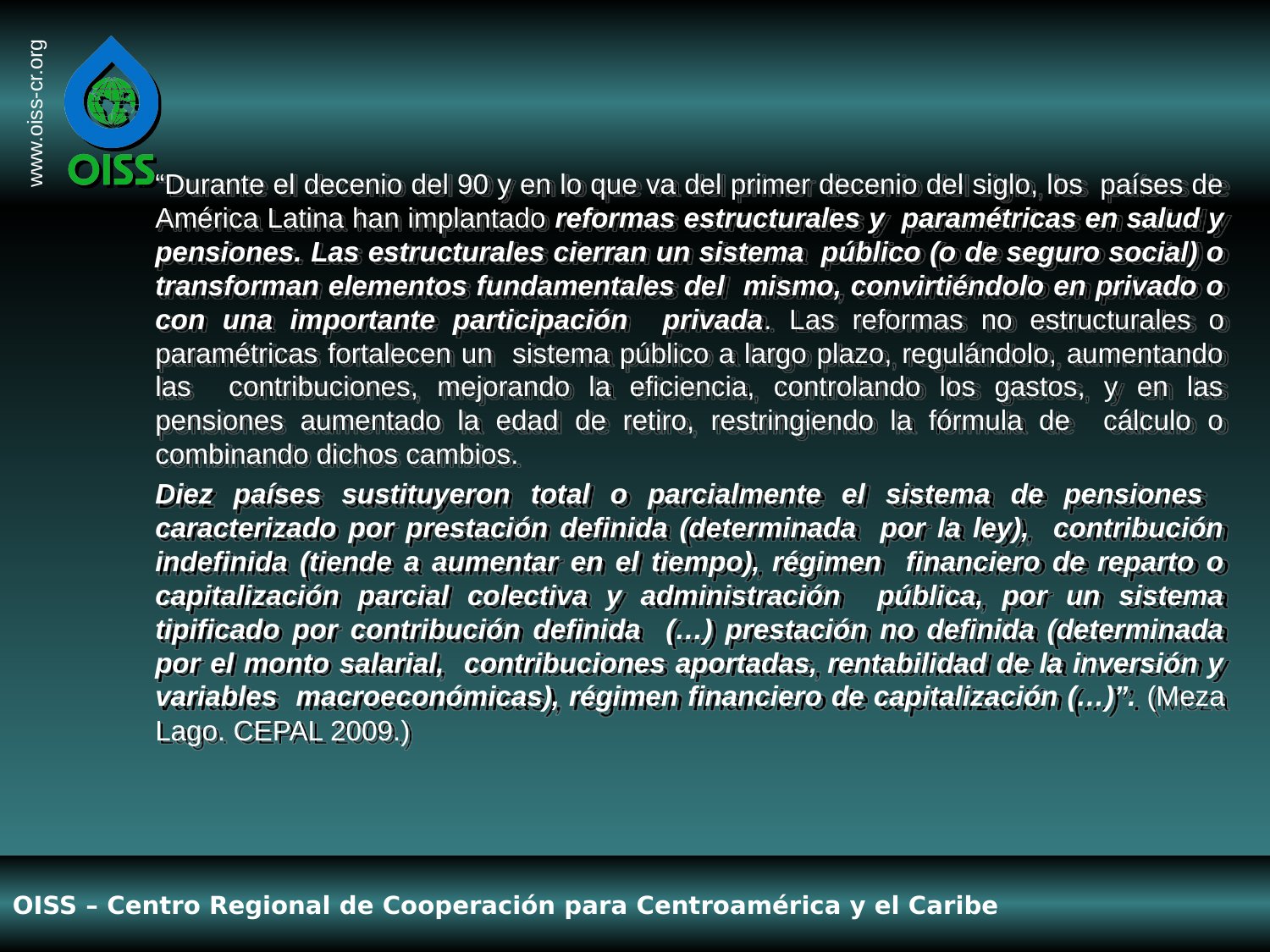

“Durante el decenio del 90 y en lo que va del primer decenio del siglo, los  países de América Latina han implantado reformas estructurales y  paramétricas en salud y pensiones. Las estructurales cierran un sistema  público (o de seguro social) o transforman elementos fundamentales del  mismo, convirtiéndolo en privado o con una importante participación  privada. Las reformas no estructurales o paramétricas fortalecen un  sistema público a largo plazo, regulándolo, aumentando las  contribuciones, mejorando la eficiencia, controlando los gastos, y en las pensiones aumentado la edad de retiro, restringiendo la fórmula de  cálculo o combinando dichos cambios.
	Diez países sustituyeron total o parcialmente el sistema de pensiones  caracterizado por prestación definida (determinada  por la ley),  contribución indefinida (tiende a aumentar en el tiempo), régimen  financiero de reparto o capitalización parcial colectiva y administración  pública, por un sistema tipificado por contribución definida  (…) prestación no definida (determinada por el monto salarial,  contribuciones aportadas, rentabilidad de la inversión y variables  macroeconómicas), régimen financiero de capitalización (…)”. (Meza Lago. CEPAL 2009.)